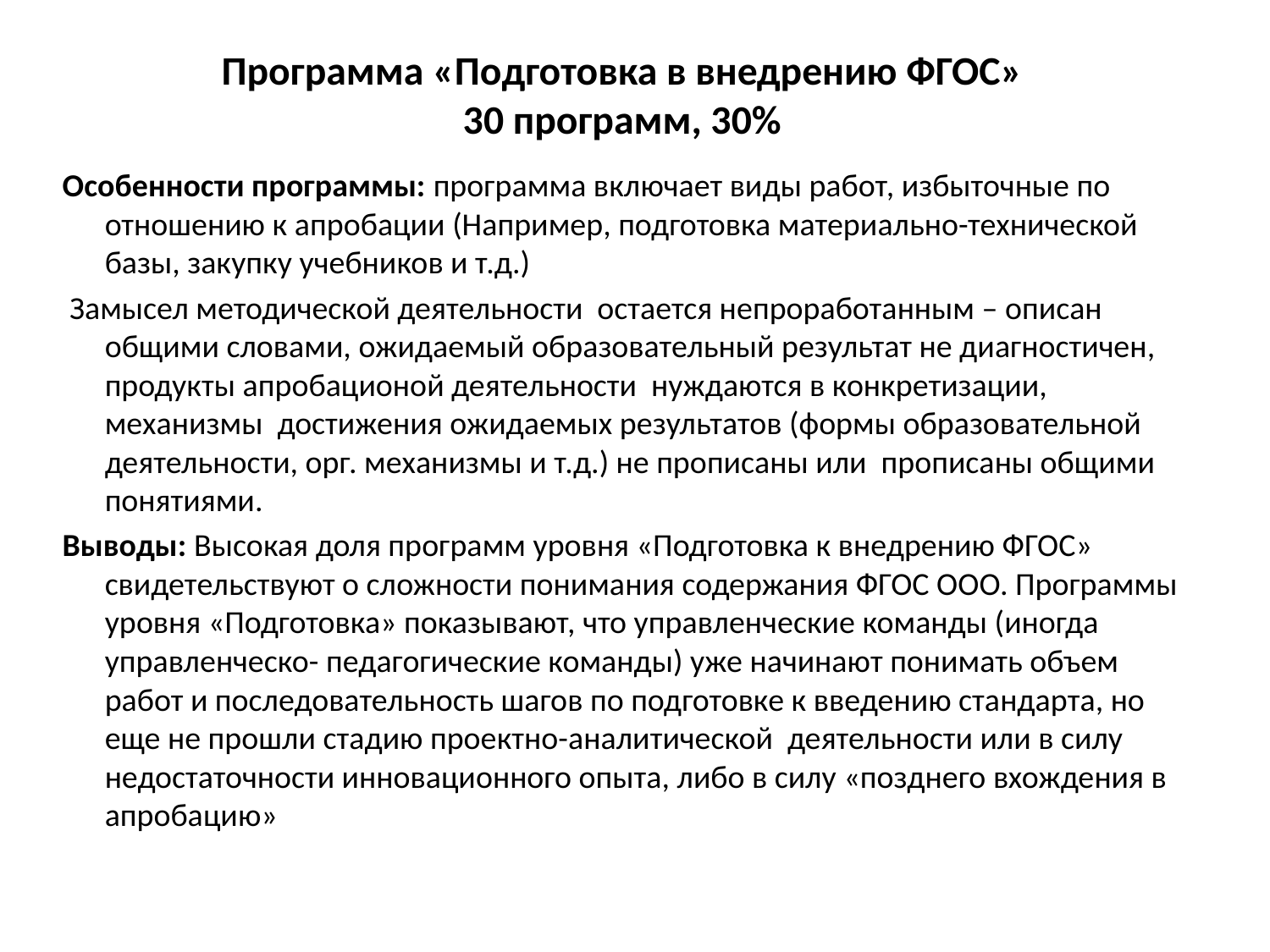

# Программа «Подготовка в внедрению ФГОС» 30 программ, 30%
Особенности программы: программа включает виды работ, избыточные по отношению к апробации (Например, подготовка материально-технической базы, закупку учебников и т.д.)
 Замысел методической деятельности  остается непроработанным – описан общими словами, ожидаемый образовательный результат не диагностичен, продукты апробационой деятельности  нуждаются в конкретизации, механизмы  достижения ожидаемых результатов (формы образовательной деятельности, орг. механизмы и т.д.) не прописаны или  прописаны общими понятиями.
Выводы: Высокая доля программ уровня «Подготовка к внедрению ФГОС» свидетельствуют о сложности понимания содержания ФГОС ООО. Программы уровня «Подготовка» показывают, что управленческие команды (иногда управленческо- педагогические команды) уже начинают понимать объем работ и последовательность шагов по подготовке к введению стандарта, но еще не прошли стадию проектно-аналитической  деятельности или в силу недостаточности инновационного опыта, либо в силу «позднего вхождения в апробацию»